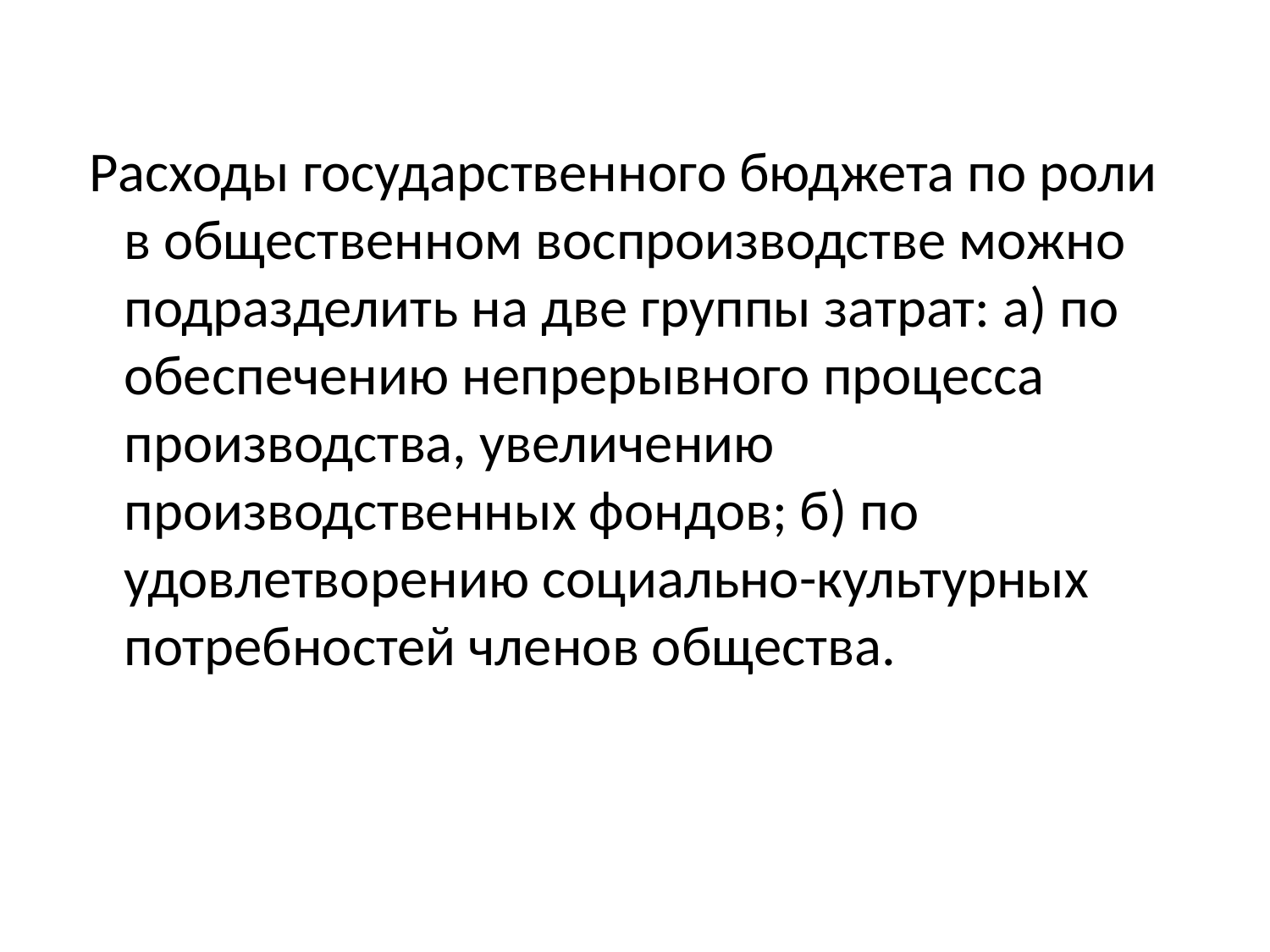

Расходы государственного бюджета по роли в об­щественном воспроизводстве можно подразделить на две группы затрат: а) по обеспечению непрерывного процесса производства, увеличению производственных фондов; б) по удовлетворению со­циально-культурных потребностей членов общества.